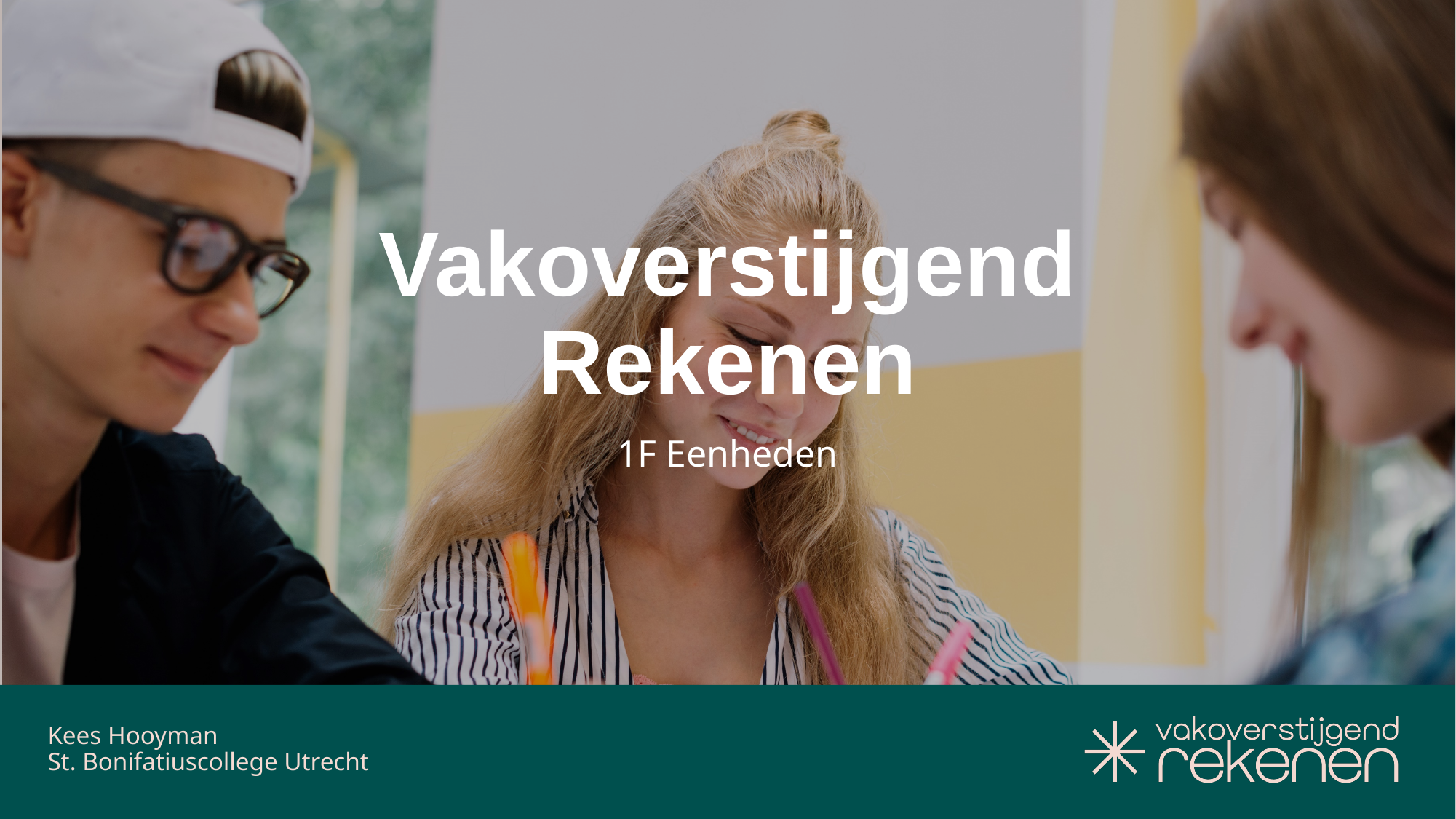

# Vakoverstijgend Rekenen
1F Eenheden
Kees Hooyman
St. Bonifatiuscollege Utrecht